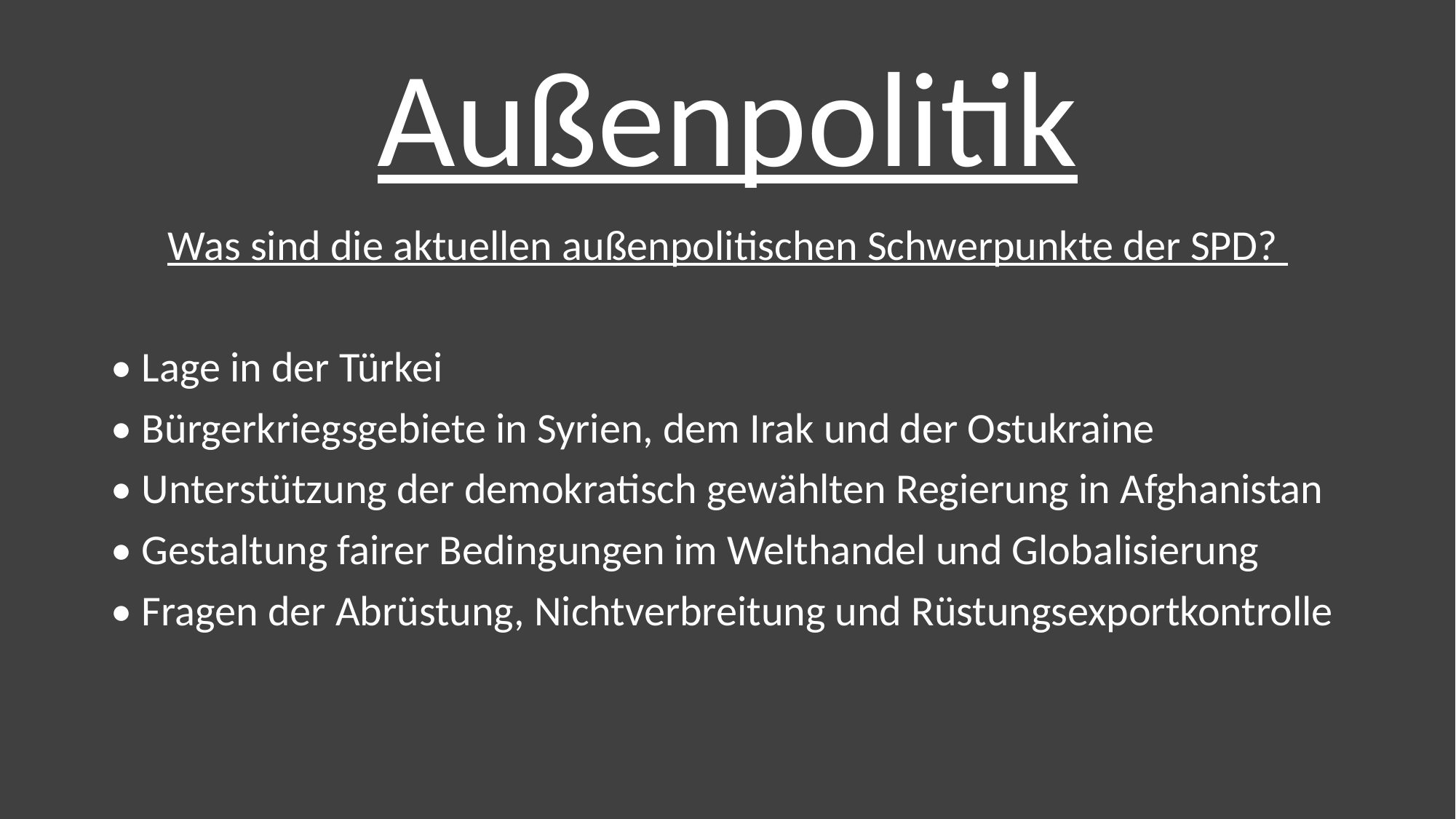

# Außenpolitik
Was sind die aktuellen außenpolitischen Schwerpunkte der SPD?

• Lage in der Türkei
• Bürgerkriegsgebiete in Syrien, dem Irak und der Ostukraine
• Unterstützung der demokratisch gewählten Regierung in Afghanistan
• Gestaltung fairer Bedingungen im Welthandel und Globalisierung
• Fragen der Abrüstung, Nichtverbreitung und Rüstungsexportkontrolle